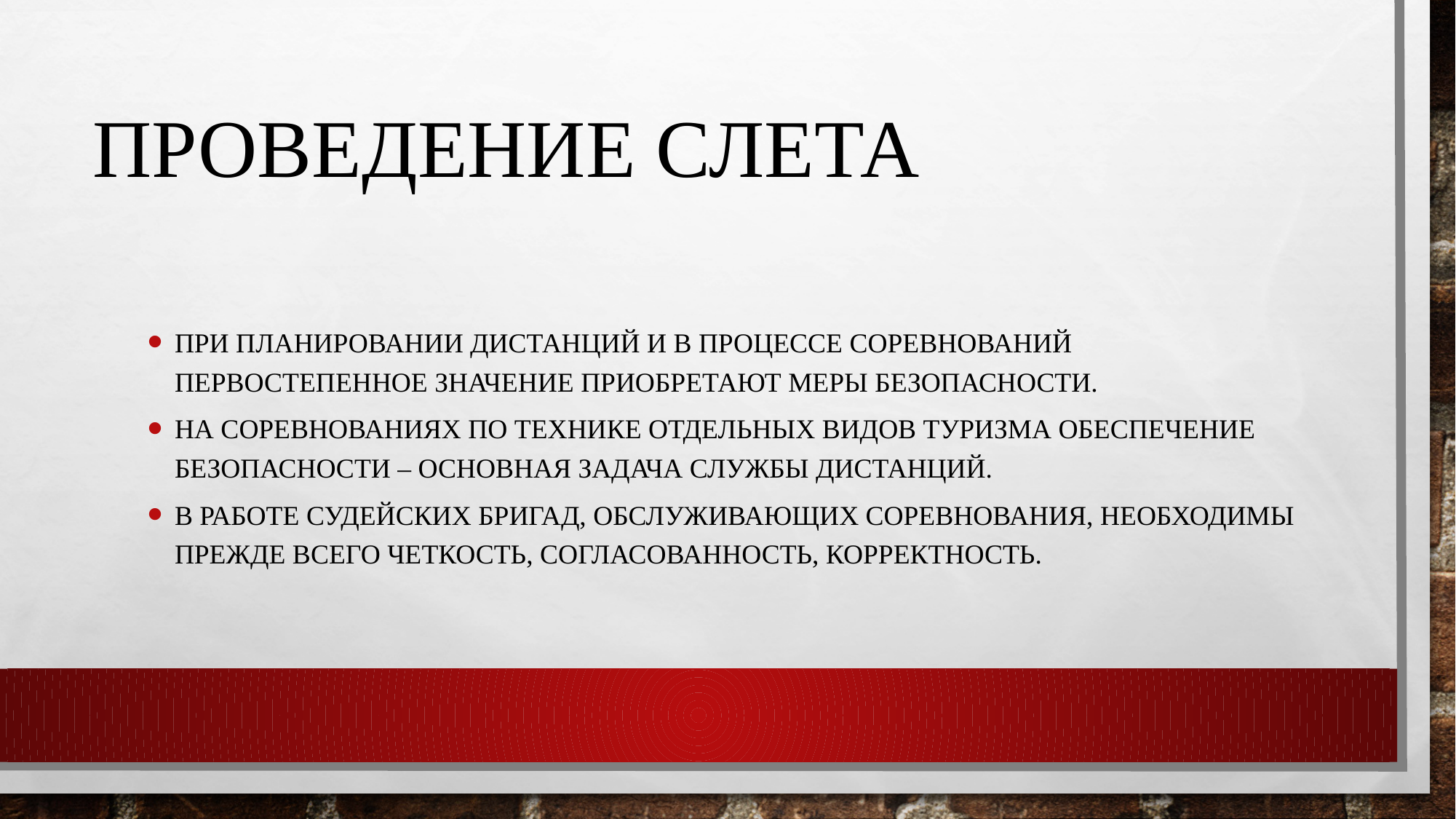

# Проведение слета
При планировании дистанций и в процессе соревнований первостепенное значение приобретают меры безопасности.
На соревнованиях по технике отдельных видов туризма обеспечение безопасности – основная задача службы дистанций.
В работе судейских бригад, обслуживающих соревнования, необходимы прежде всего четкость, согласованность, корректность.